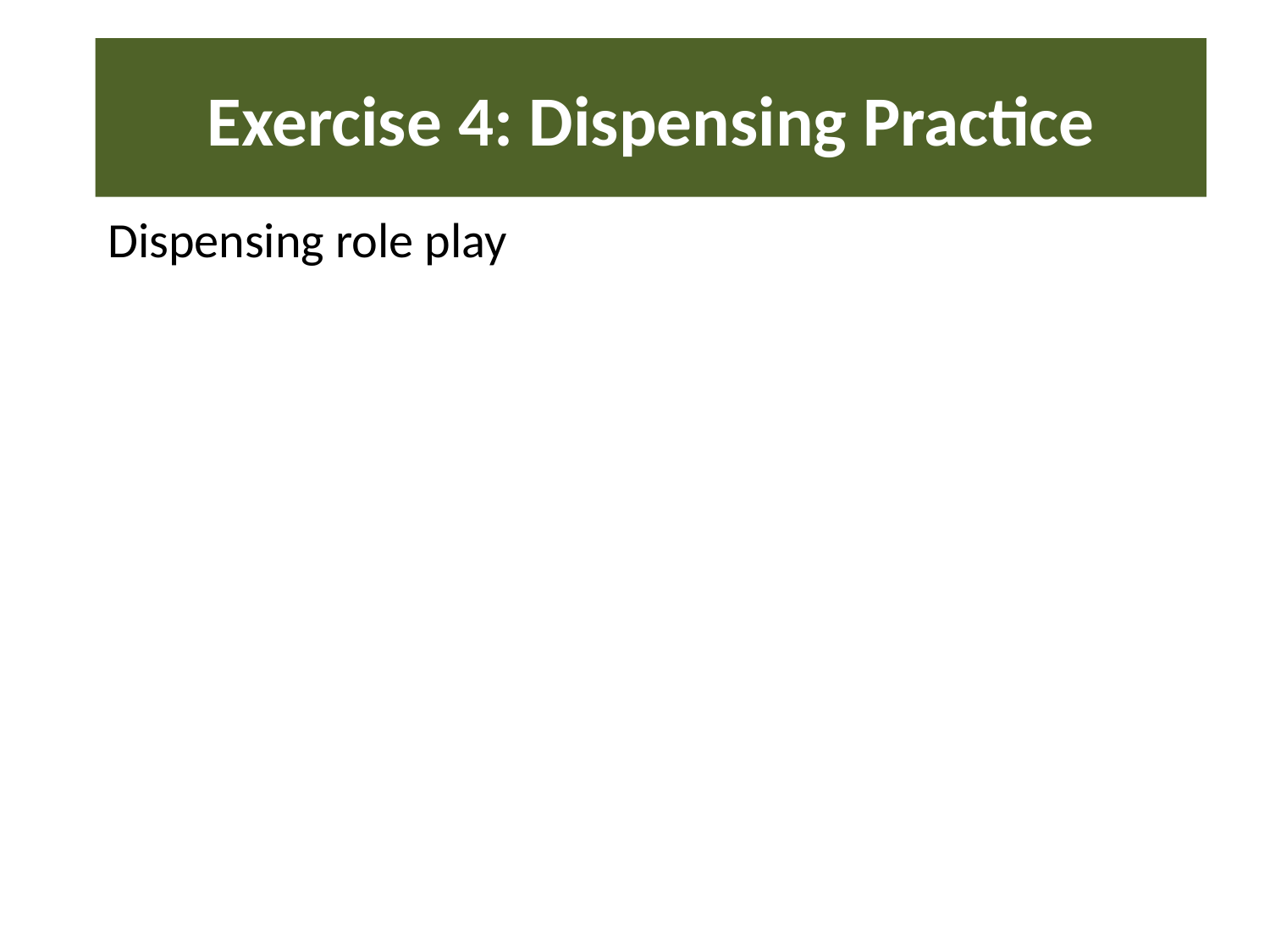

# Exercise 4: Dispensing Practice
Dispensing role play